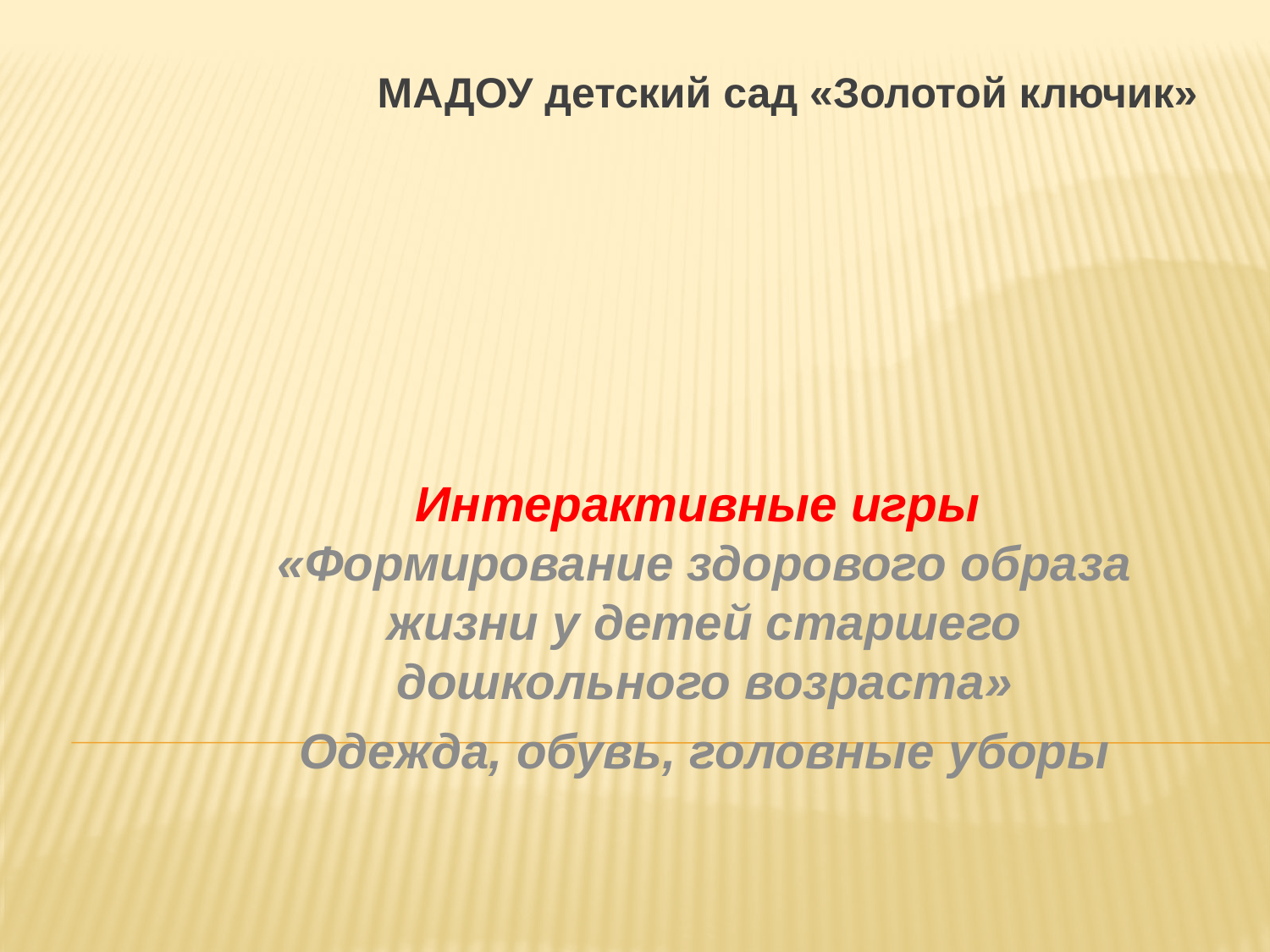

МАДОУ детский сад «Золотой ключик»

Интерактивные игры
«Формирование здорового образа жизни у детей старшего дошкольного возраста»
Одежда, обувь, головные уборы